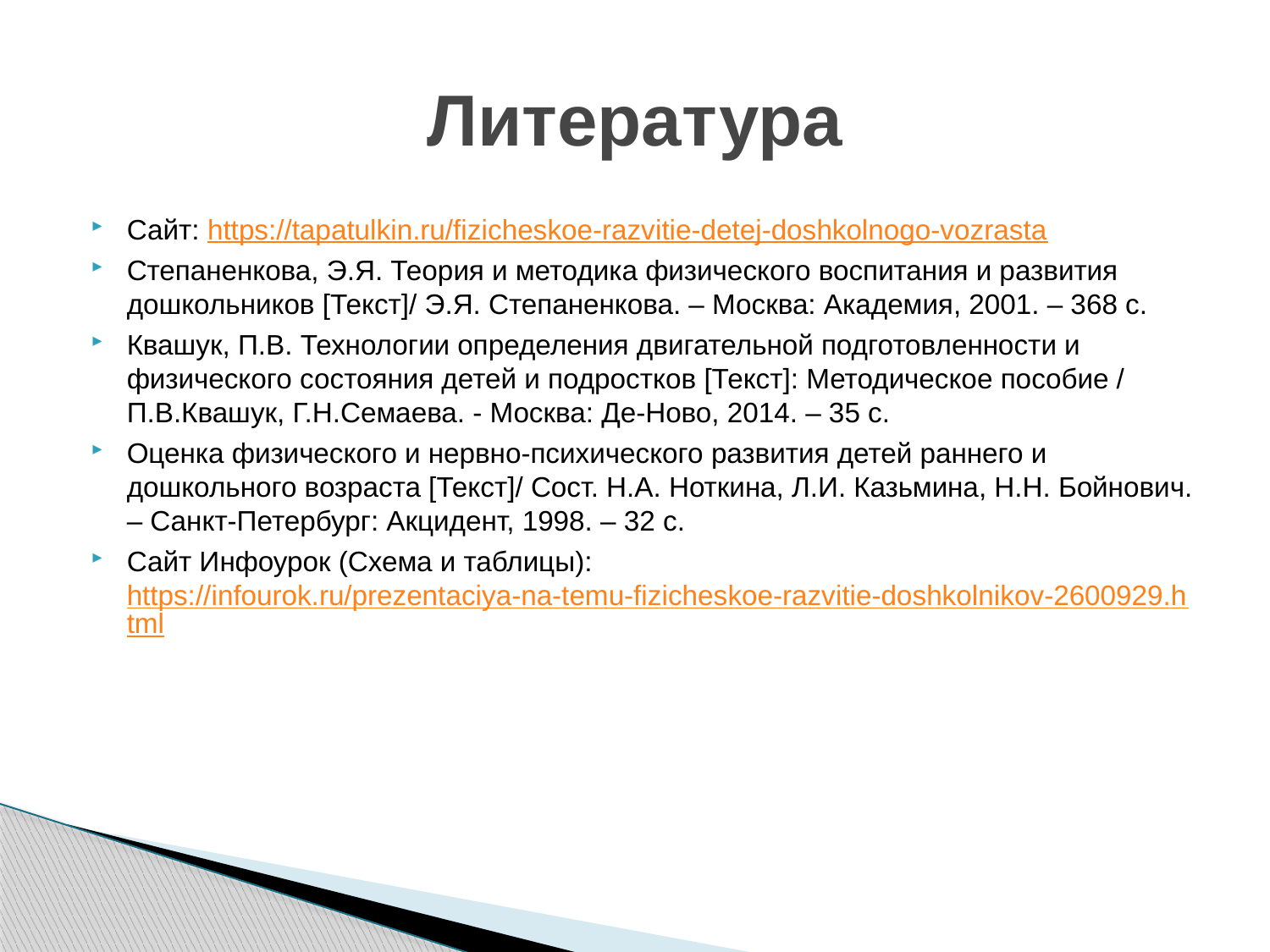

# Литература
Сайт: https://tapatulkin.ru/fizicheskoe-razvitie-detej-doshkolnogo-vozrasta
Степаненкова, Э.Я. Теория и методика физического воспитания и развития дошкольников [Текст]/ Э.Я. Степаненкова. – Москва: Академия, 2001. – 368 с.
Квашук, П.В. Технологии определения двигательной подготовленности и физического состояния детей и подростков [Текст]: Методическое пособие / П.В.Квашук, Г.Н.Семаева. - Москва: Де-Ново, 2014. – 35 с.
Оценка физического и нервно-психического развития детей раннего и дошкольного возраста [Текст]/ Сост. Н.А. Ноткина, Л.И. Казьмина, Н.Н. Бойнович. – Санкт-Петербург: Акцидент, 1998. – 32 с.
Сайт Инфоурок (Схема и таблицы): https://infourok.ru/prezentaciya-na-temu-fizicheskoe-razvitie-doshkolnikov-2600929.html